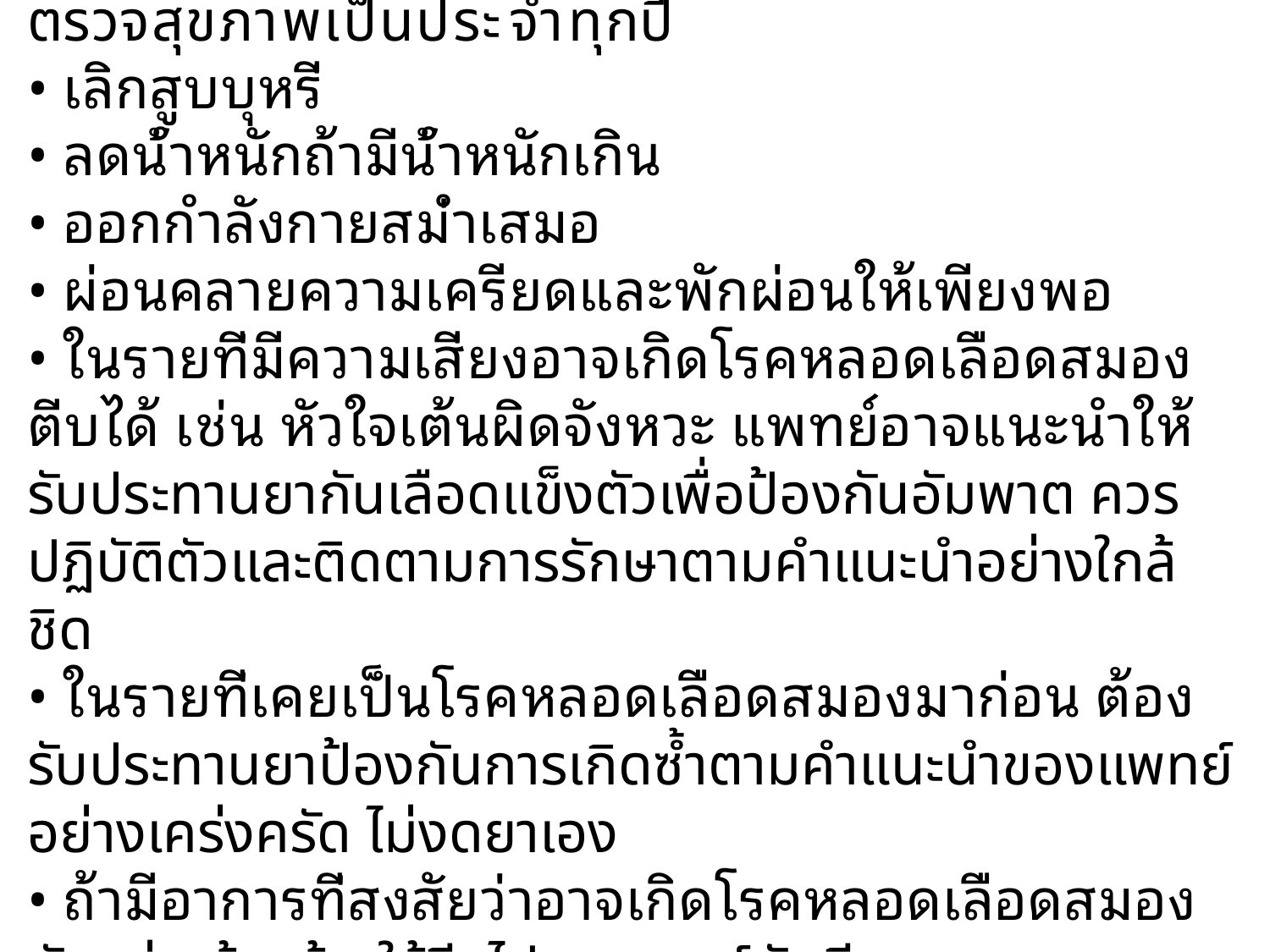

# การป้องกัน ทำได้โดย  • ตรวจสุขภาพเป็นประจำทุกปี • เลิกสูบบุหรี่ • ลดน้ำหนักถ้ามีน้ำหนักเกิน  • ออกกำลังกายสม่ำเสมอ  • ผ่อนคลายความเครียดและพักผ่อนให้เพียงพอ  • ในรายที่มีความเสี่ยงอาจเกิดโรคหลอดเลือดสมองตีบได้ เช่น หัวใจเต้นผิดจังหวะ แพทย์อาจแนะนำให้รับประทานยากันเลือดแข็งตัวเพื่อป้องกันอัมพาต ควรปฏิบัติตัวและติดตามการรักษาตามคำแนะนำอย่างใกล้ชิด  • ในรายที่เคยเป็นโรคหลอดเลือดสมองมาก่อน ต้องรับประทานยาป้องกันการเกิดซ้ำตามคำแนะนำของแพทย์อย่างเคร่งครัด ไม่งดยาเอง • ถ้ามีอาการที่สงสัยว่าอาจเกิดโรคหลอดเลือดสมองดังกล่าวข้างต้น ให้รีบไปพบแพทย์ทันที